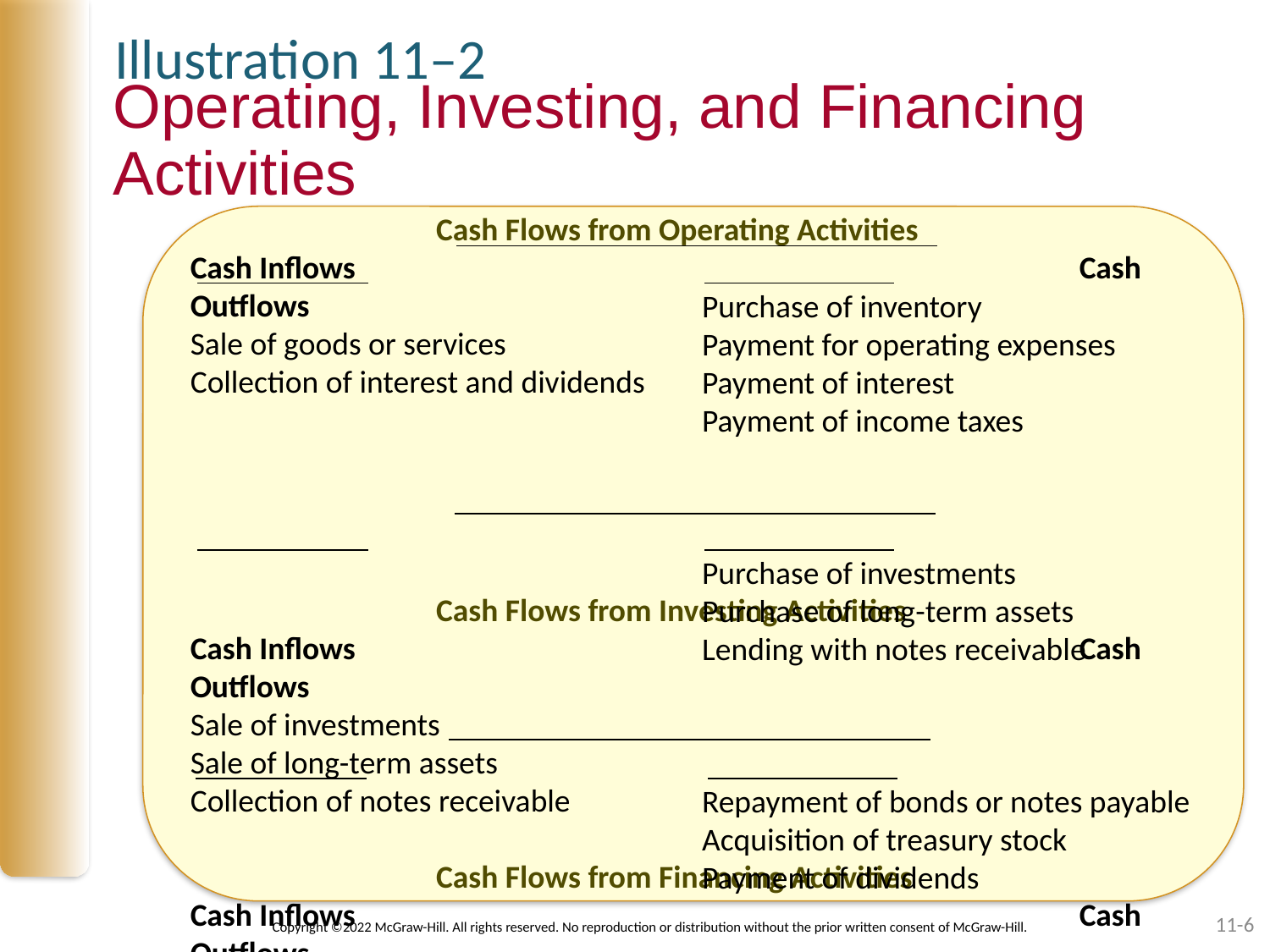

Illustration 11–2
# Operating, Investing, and Financing Activities
Cash Flows from Operating Activities
Cash Inflows						Cash Outflows
Sale of goods or services
Collection of interest and dividends

Cash Flows from Investing Activities
Cash Inflows						Cash Outflows
Sale of investments
Sale of long-term assets
Collection of notes receivable

Cash Flows from Financing Activities
Cash Inflows						Cash Outflows
Issuance of bonds or notes payable
Issuance of stock

Purchase of inventory
Payment for operating expenses
Payment of interest
Payment of income taxes

Purchase of investments
Purchase of long-term assets
Lending with notes receivable

Repayment of bonds or notes payable
Acquisition of treasury stock
Payment of dividends

11-6
Copyright ©2022 McGraw-Hill. All rights reserved. No reproduction or distribution without the prior written consent of McGraw-Hill.